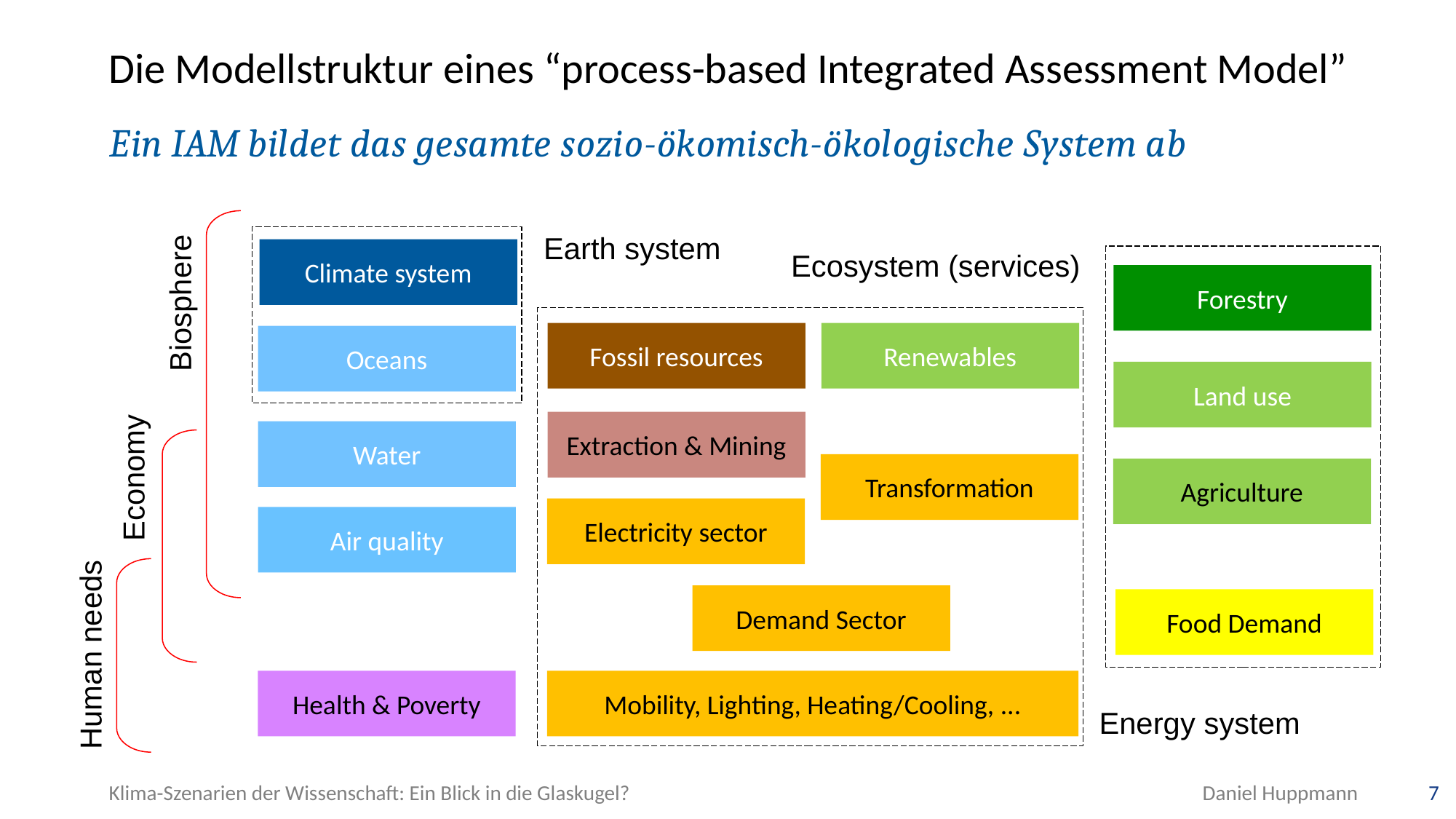

# Die Modellstruktur eines “process-based Integrated Assessment Model”
Ein IAM bildet das gesamte sozio-ökomisch-ökologische System ab

Earth system

Climate system
Ecosystem (services)

Forestry
Biosphere

Fossil resources
Renewables
Oceans
Land use
Extraction & Mining
Water

Transformation
Agriculture
Economy
Electricity sector
Air quality

Demand Sector
Food Demand
Human needs
Health & Poverty
Mobility, Lighting, Heating/Cooling, ...
Energy system
Klima-Szenarien der Wissenschaft: Ein Blick in die Glaskugel?
Daniel Huppmann
7